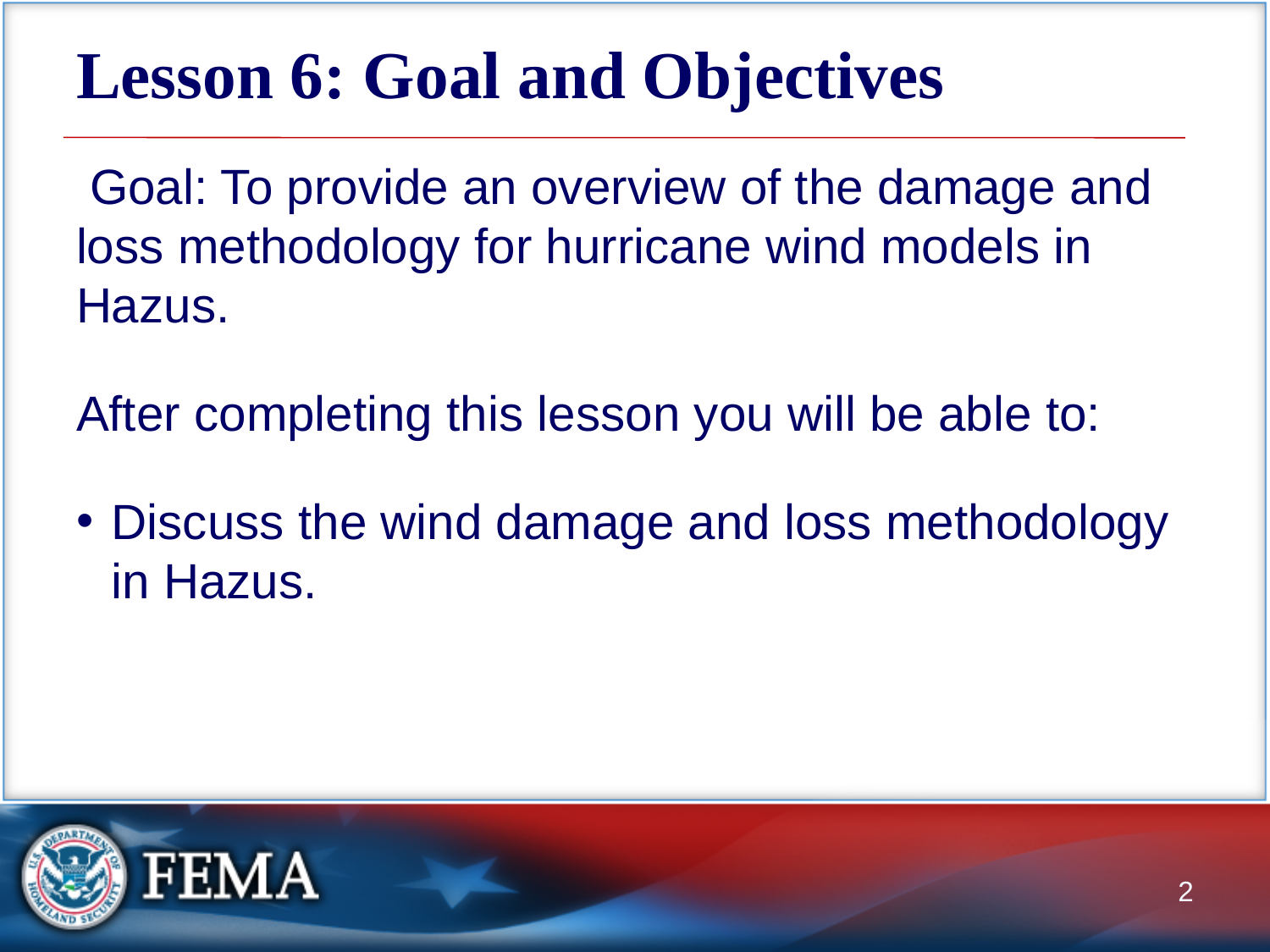

# Lesson 6: Goal and Objectives
 Goal: To provide an overview of the damage and loss methodology for hurricane wind models in Hazus.
After completing this lesson you will be able to:
Discuss the wind damage and loss methodology in Hazus.
2